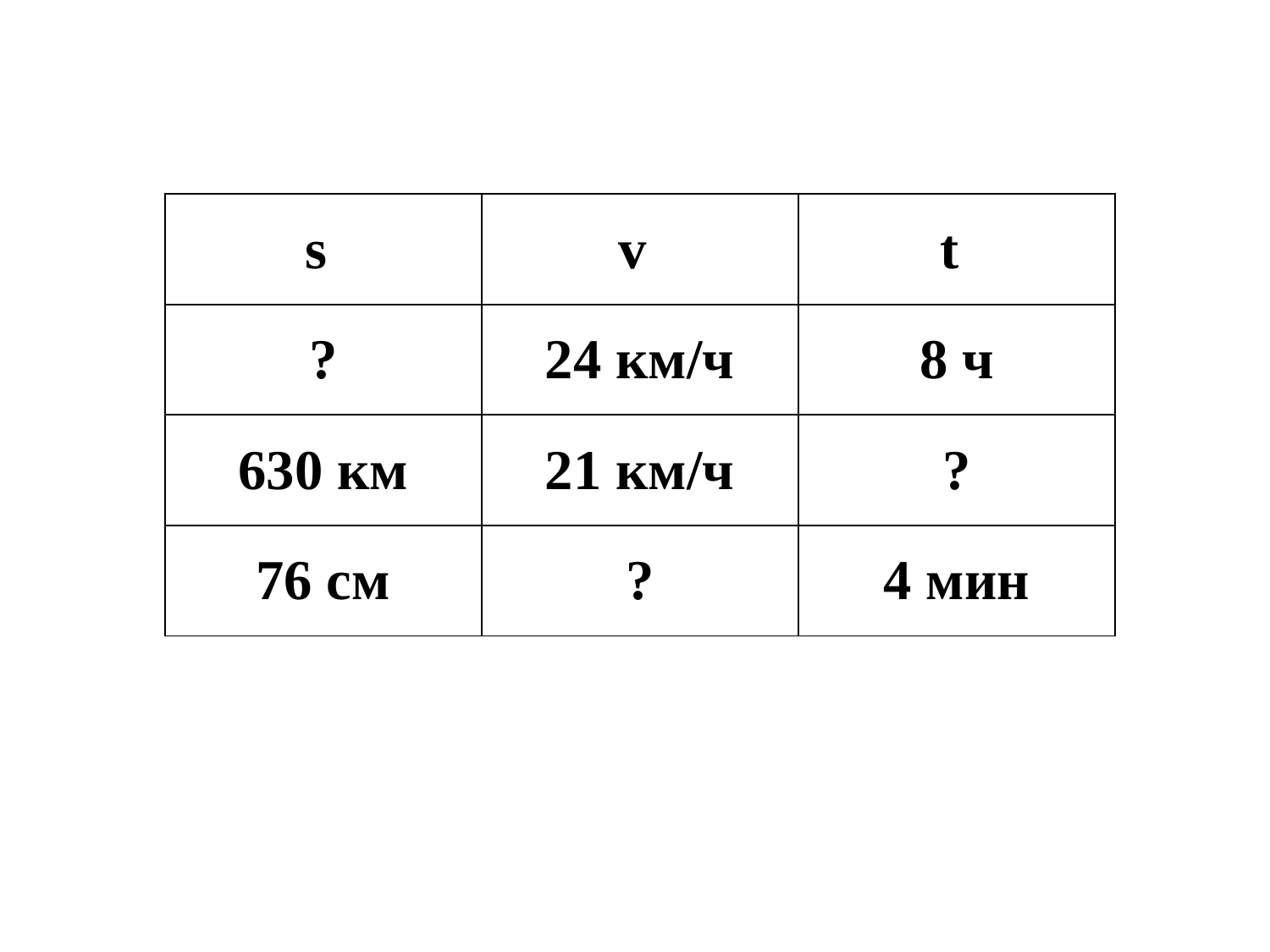

| s | v | t |
| --- | --- | --- |
| ? | 24 км/ч | 8 ч |
| 630 км | 21 км/ч | ? |
| 76 см | ? | 4 мин |